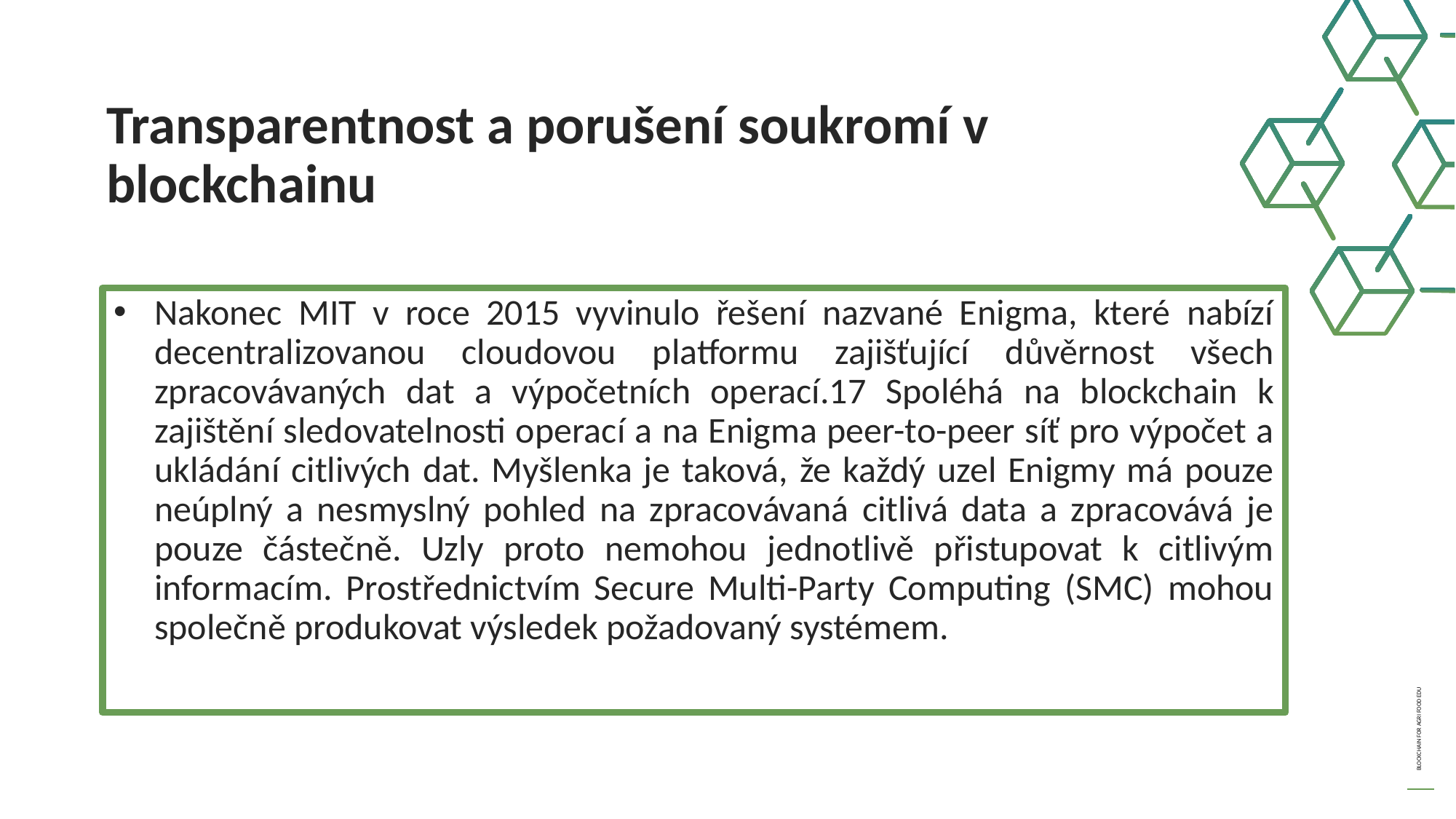

Transparentnost a porušení soukromí v blockchainu
Nakonec MIT v roce 2015 vyvinulo řešení nazvané Enigma, které nabízí decentralizovanou cloudovou platformu zajišťující důvěrnost všech zpracovávaných dat a výpočetních operací.17 Spoléhá na blockchain k zajištění sledovatelnosti operací a na Enigma peer-to-peer síť pro výpočet a ukládání citlivých dat. Myšlenka je taková, že každý uzel Enigmy má pouze neúplný a nesmyslný pohled na zpracovávaná citlivá data a zpracovává je pouze částečně. Uzly proto nemohou jednotlivě přistupovat k citlivým informacím. Prostřednictvím Secure Multi-Party Computing (SMC) mohou společně produkovat výsledek požadovaný systémem.